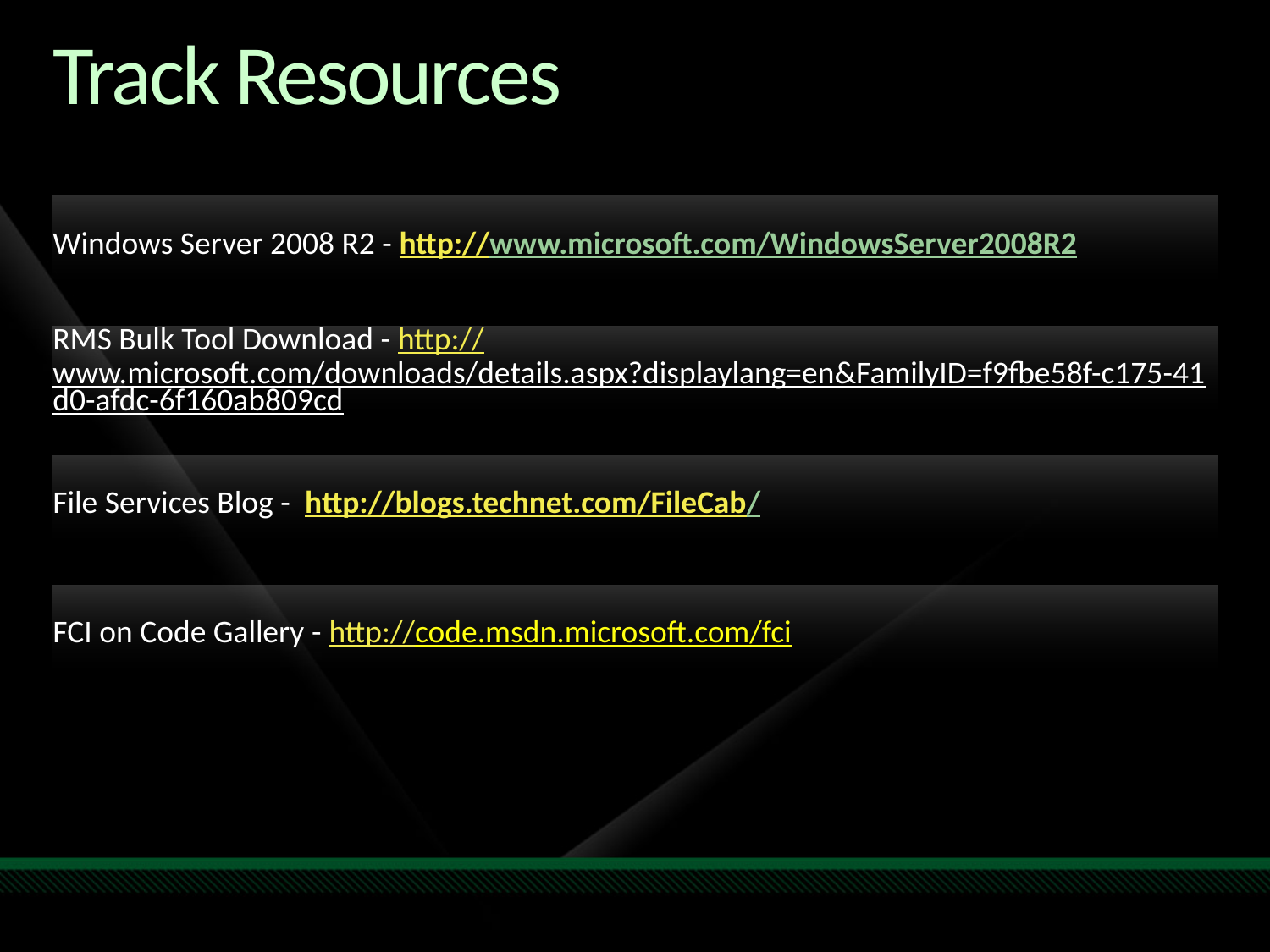

Required Slide
Track PMs will supply the content for this slide,
which will be inserted during
the final scrub.
# Track Resources
Windows Server 2008 R2 - http://www.microsoft.com/WindowsServer2008R2
RMS Bulk Tool Download - http://www.microsoft.com/downloads/details.aspx?displaylang=en&FamilyID=f9fbe58f-c175-41d0-afdc-6f160ab809cd
File Services Blog -  http://blogs.technet.com/FileCab/
FCI on Code Gallery - http://code.msdn.microsoft.com/fci